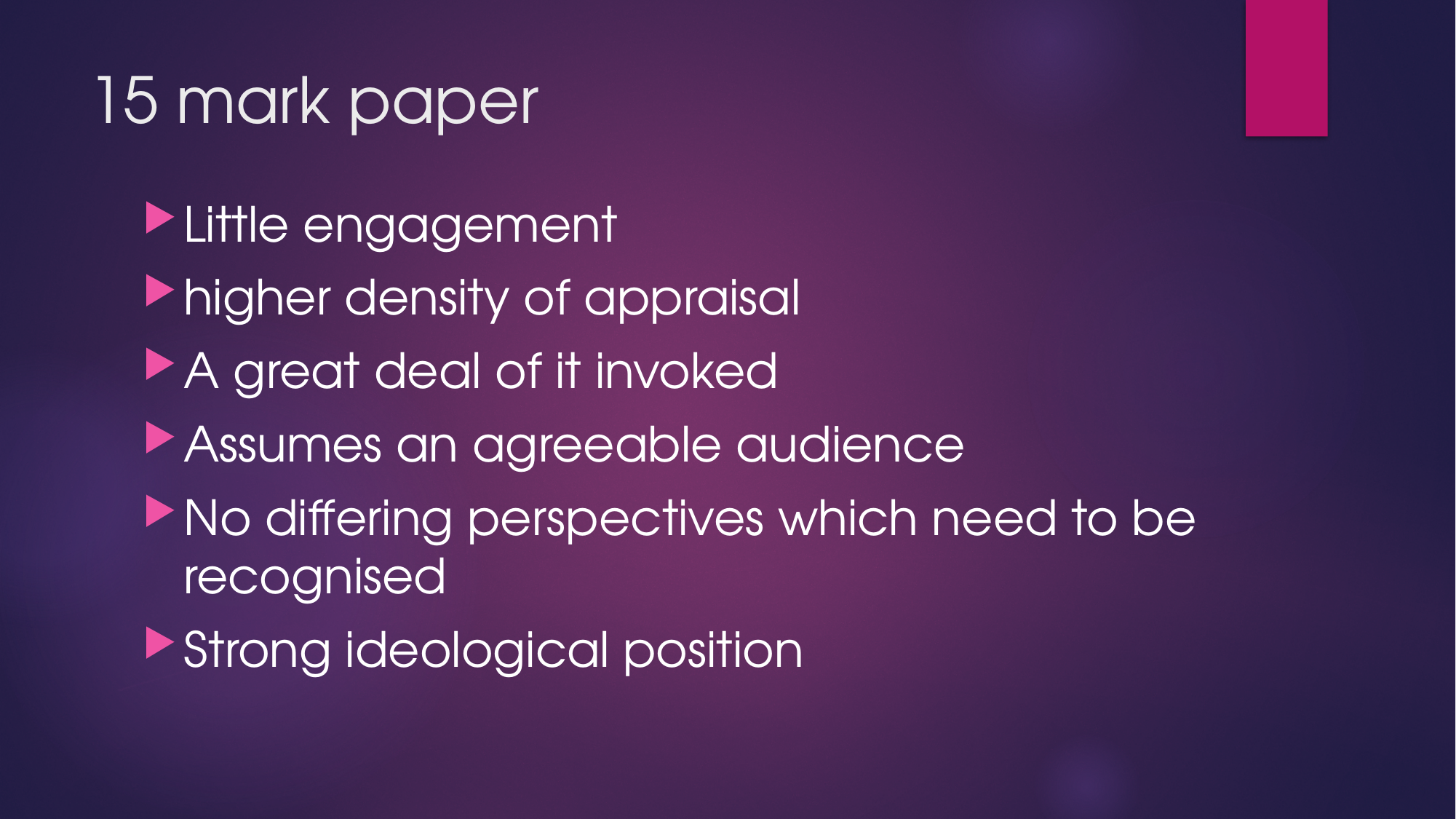

# 15 mark paper
Little engagement
higher density of appraisal
A great deal of it invoked
Assumes an agreeable audience
No differing perspectives which need to be recognised
Strong ideological position